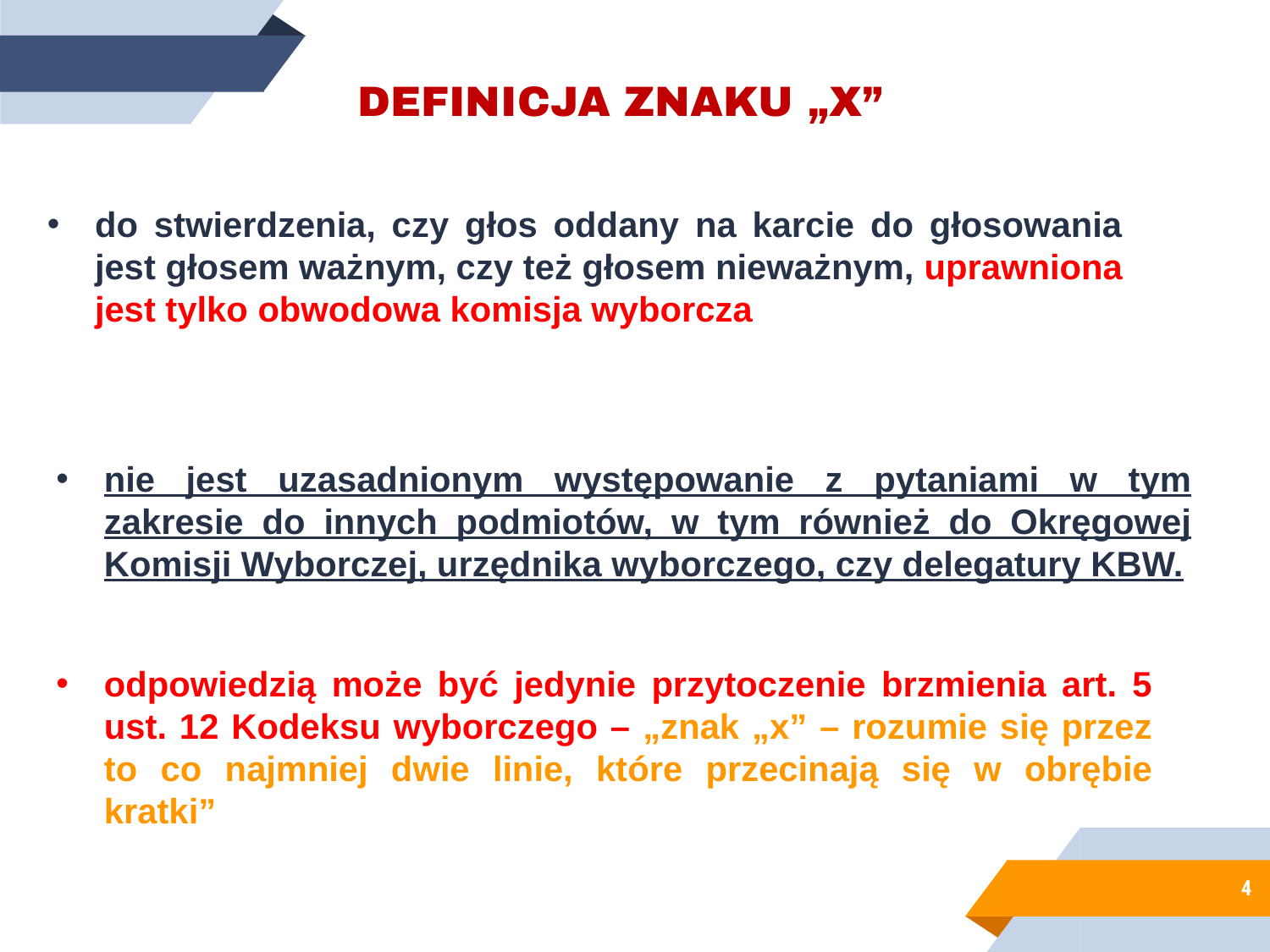

DEFINICJA ZNAKU „X”
do stwierdzenia, czy głos oddany na karcie do głosowania jest głosem ważnym, czy też głosem nieważnym, uprawniona jest tylko obwodowa komisja wyborcza
nie jest uzasadnionym występowanie z pytaniami w tym zakresie do innych podmiotów, w tym również do Okręgowej Komisji Wyborczej, urzędnika wyborczego, czy delegatury KBW.
odpowiedzią może być jedynie przytoczenie brzmienia art. 5 ust. 12 Kodeksu wyborczego – „znak „x” – rozumie się przez to co najmniej dwie linie, które przecinają się w obrębie kratki”
4